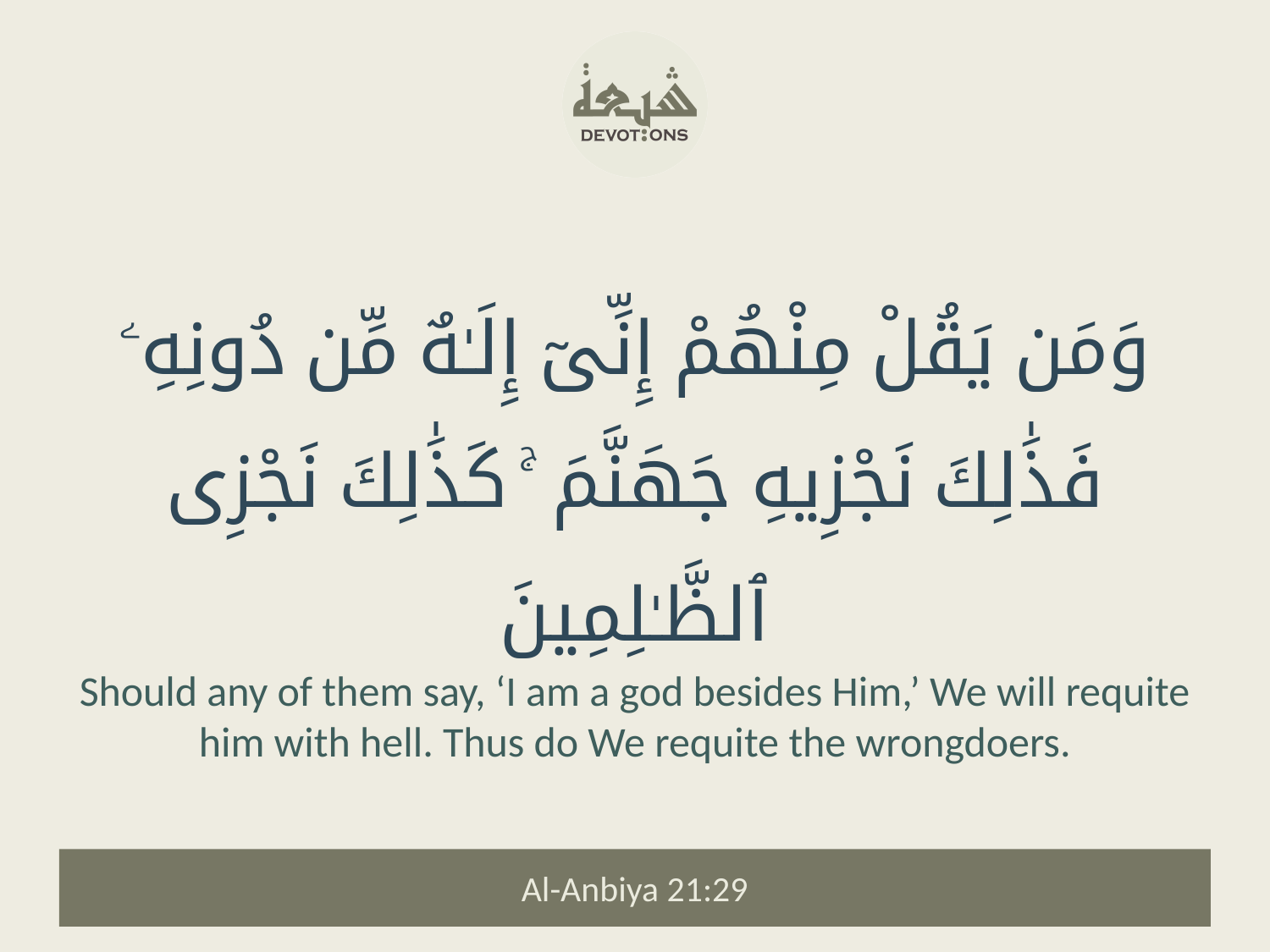

وَمَن يَقُلْ مِنْهُمْ إِنِّىٓ إِلَـٰهٌ مِّن دُونِهِۦ فَذَٰلِكَ نَجْزِيهِ جَهَنَّمَ ۚ كَذَٰلِكَ نَجْزِى ٱلظَّـٰلِمِينَ
Should any of them say, ‘I am a god besides Him,’ We will requite him with hell. Thus do We requite the wrongdoers.
Al-Anbiya 21:29